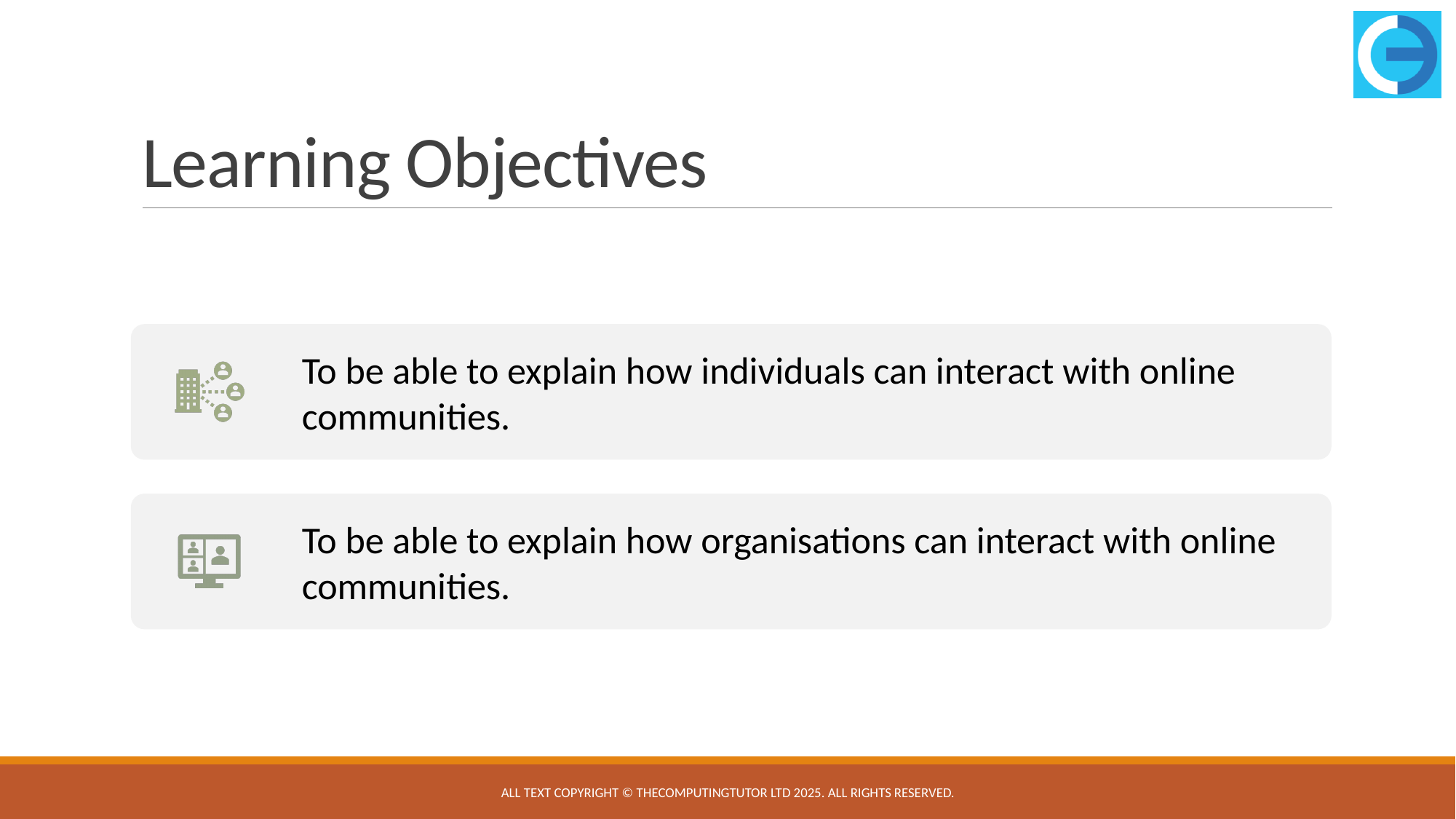

# Learning Objectives
To be able to explain how individuals can interact with online communities.
To be able to explain how organisations can interact with online communities.
All text copyright © TheComputingTutor Ltd 2025. All rights Reserved.